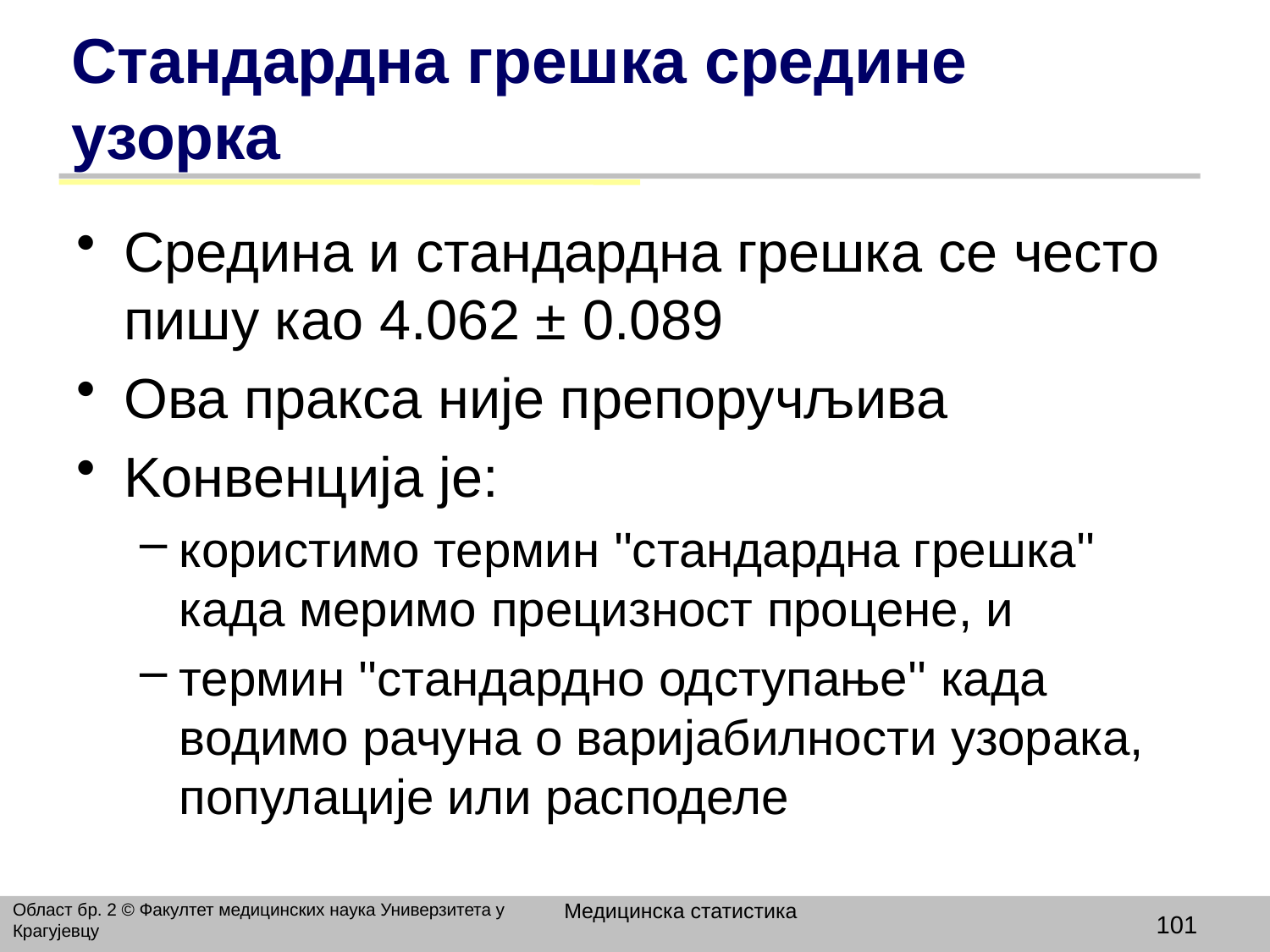

# Стандардна грешка средине узорка
Средина и стандардна грешка се често пишу као 4.062 ± 0.089
Ова пракса није препоручљива
Kонвенција је:
користимо термин ''стандардна грешка'' када меримо прецизност процене, и
термин ''стандардно одступање'' када водимо рачуна о варијабилности узорака, популације или расподеле
Медицинска статистика
Област бр. 2 © Факултет медицинских наука Универзитета у Крагујевцу
101